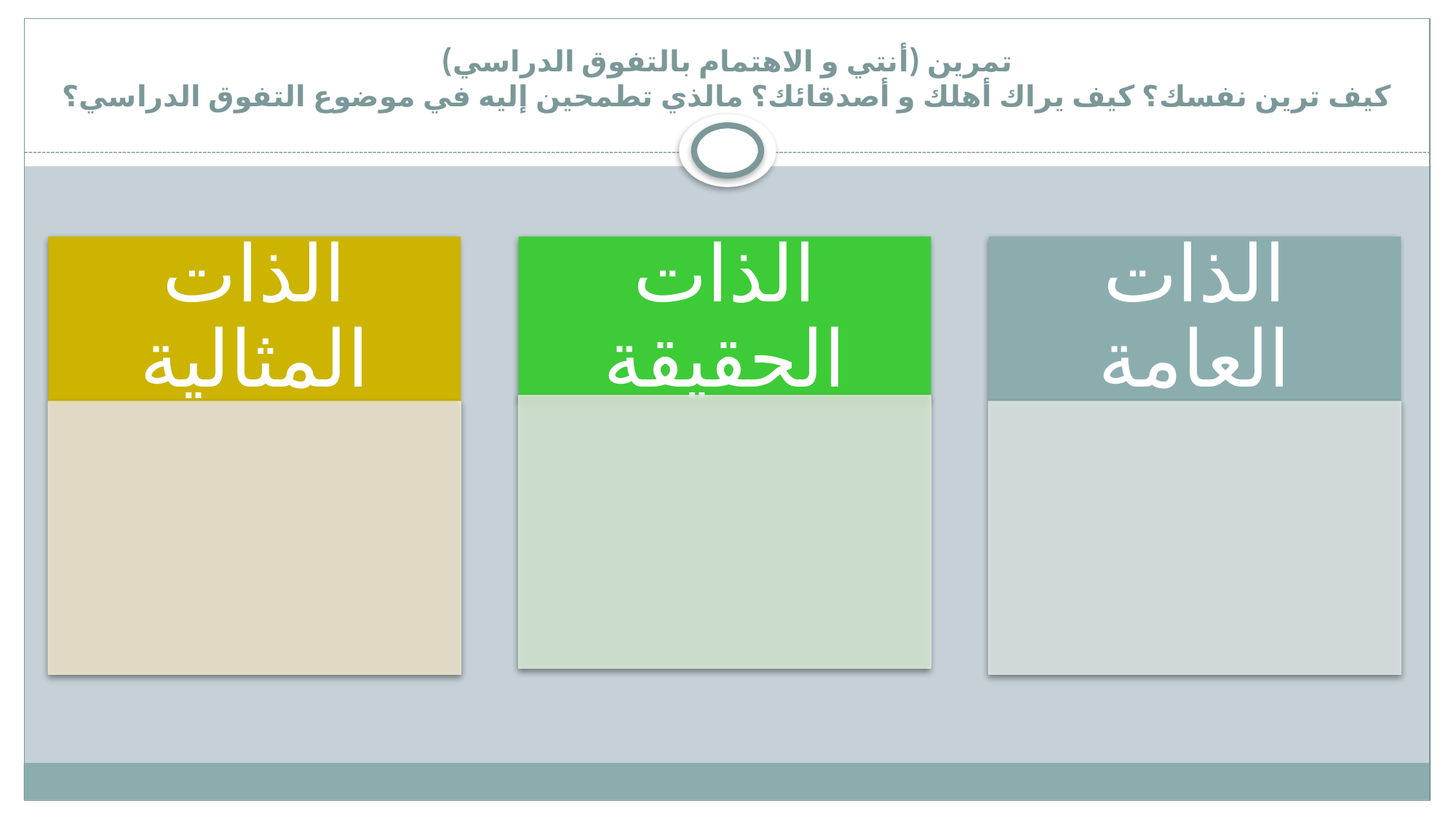

# تمرين (أنتي و الاهتمام بالتفوق الدراسي) كيف ترين نفسك؟ كيف يراك أهلك و أصدقائك؟ مالذي تطمحين إليه في موضوع التفوق الدراسي؟
الذات المثالية

الذات الحقيقة

الذات العامة